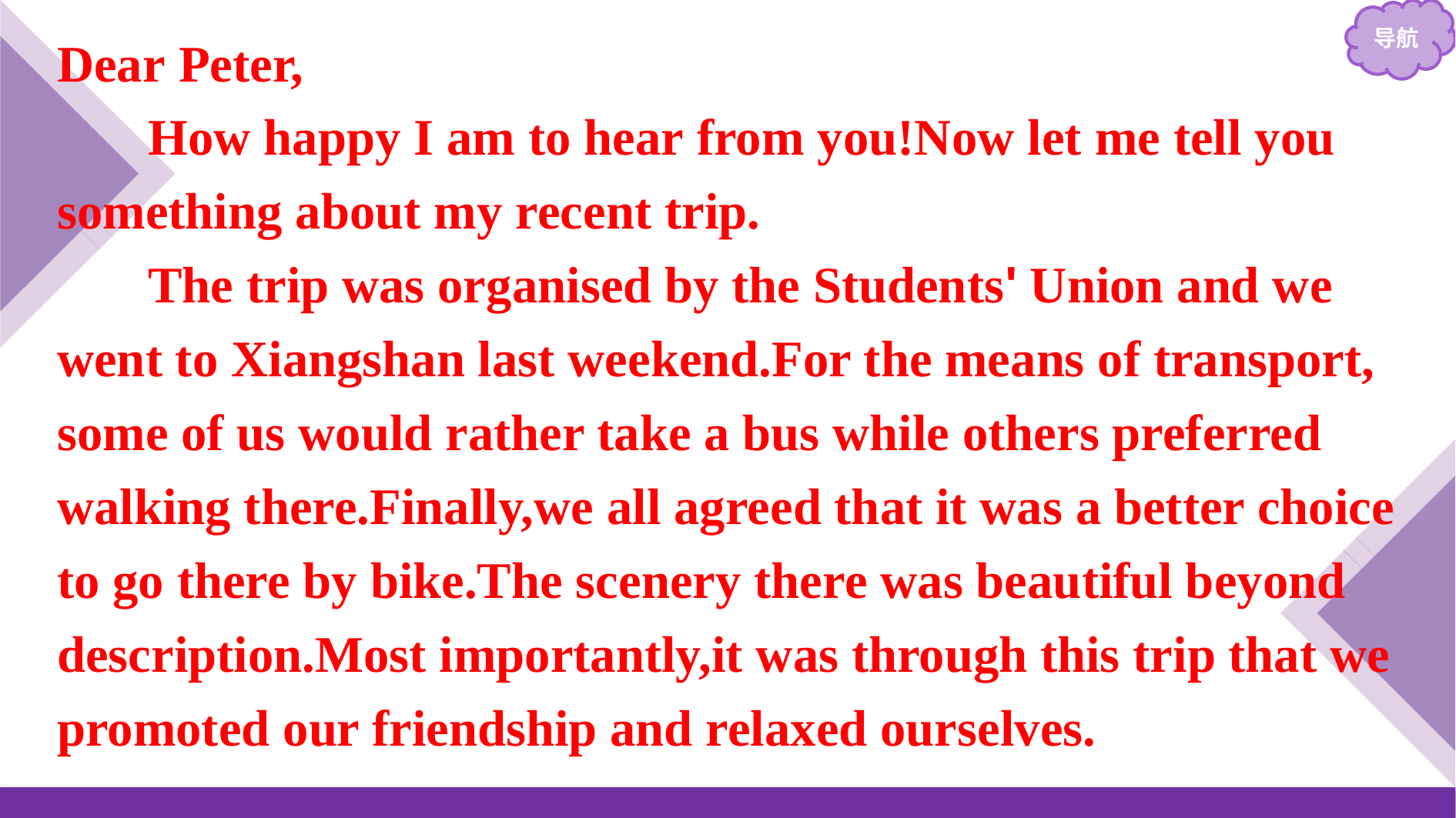

Dear Peter,
How happy I am to hear from you!Now let me tell you something about my recent trip.
The trip was organised by the Students' Union and we went to Xiangshan last weekend.For the means of transport, some of us would rather take a bus while others preferred walking there.Finally,we all agreed that it was a better choice to go there by bike.The scenery there was beautiful beyond description.Most importantly,it was through this trip that we promoted our friendship and relaxed ourselves.